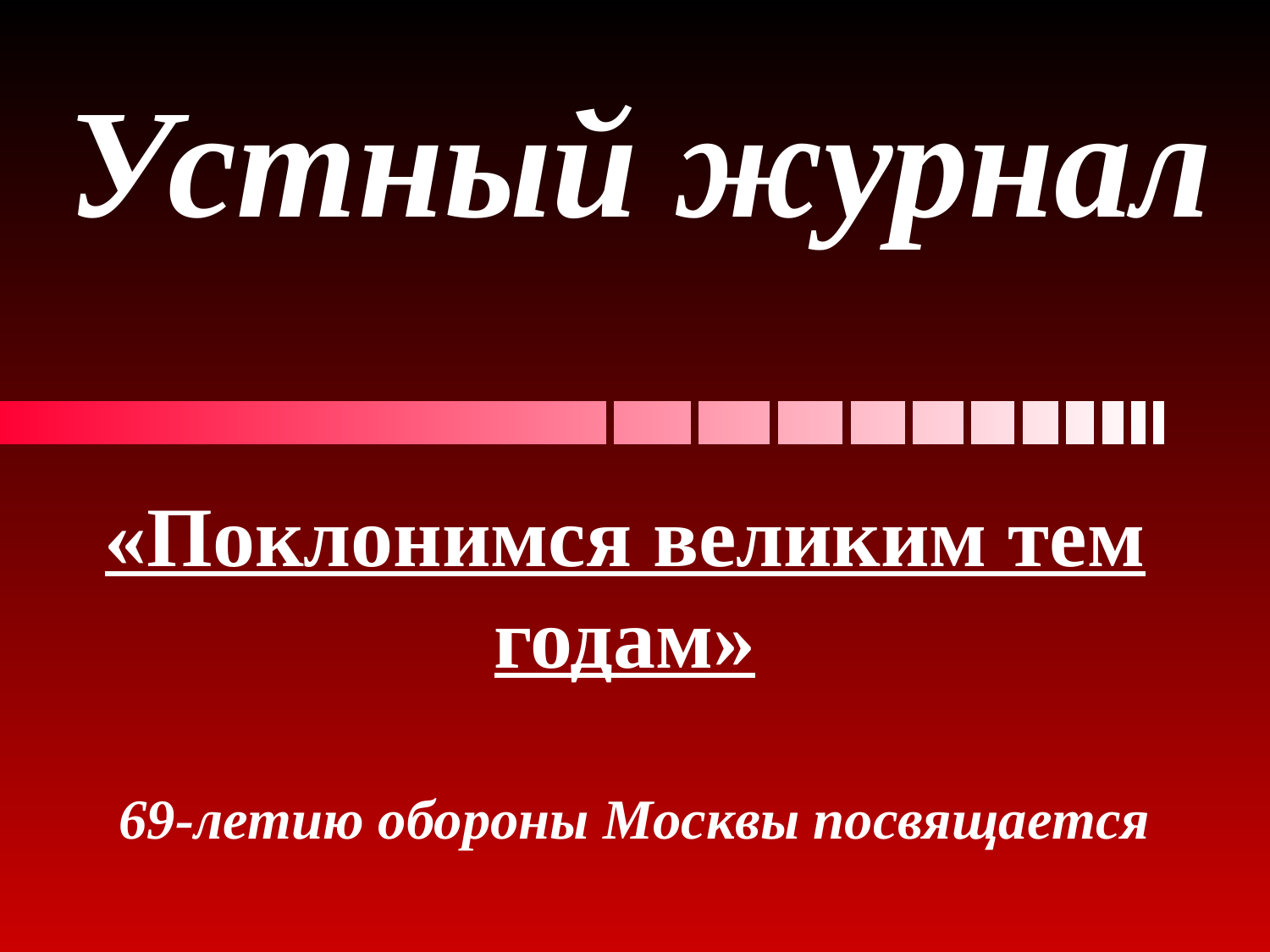

# Устный журнал
«Поклонимся великим тем годам»

69-летию обороны Москвы посвящается